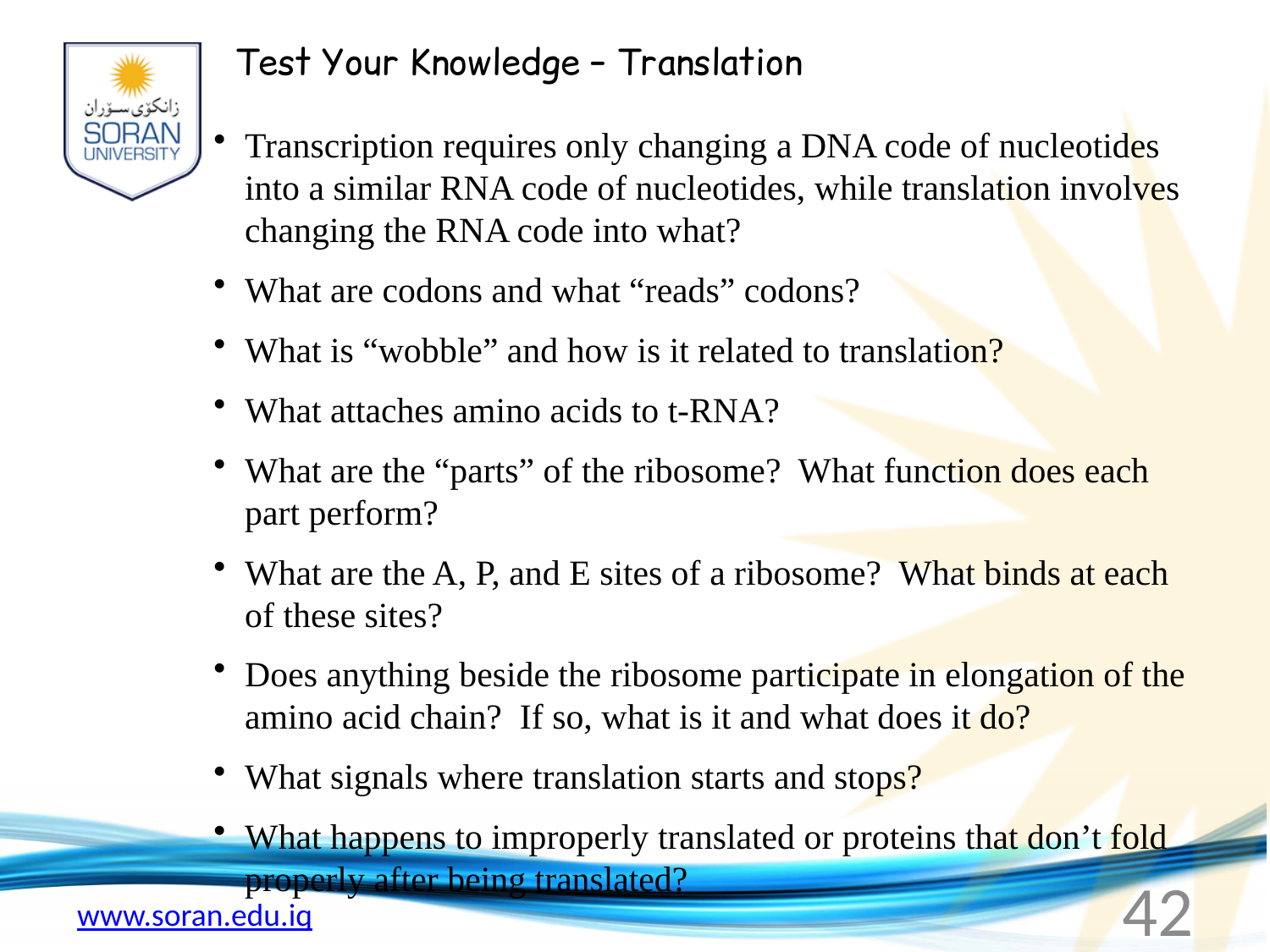

Test Your Knowledge – Translation
Transcription requires only changing a DNA code of nucleotides into a similar RNA code of nucleotides, while translation involves changing the RNA code into what?
What are codons and what “reads” codons?
What is “wobble” and how is it related to translation?
What attaches amino acids to t-RNA?
What are the “parts” of the ribosome?  What function does each part perform?
What are the A, P, and E sites of a ribosome?  What binds at each of these sites?
Does anything beside the ribosome participate in elongation of the amino acid chain?  If so, what is it and what does it do?
What signals where translation starts and stops?
What happens to improperly translated or proteins that don’t fold properly after being translated?
42